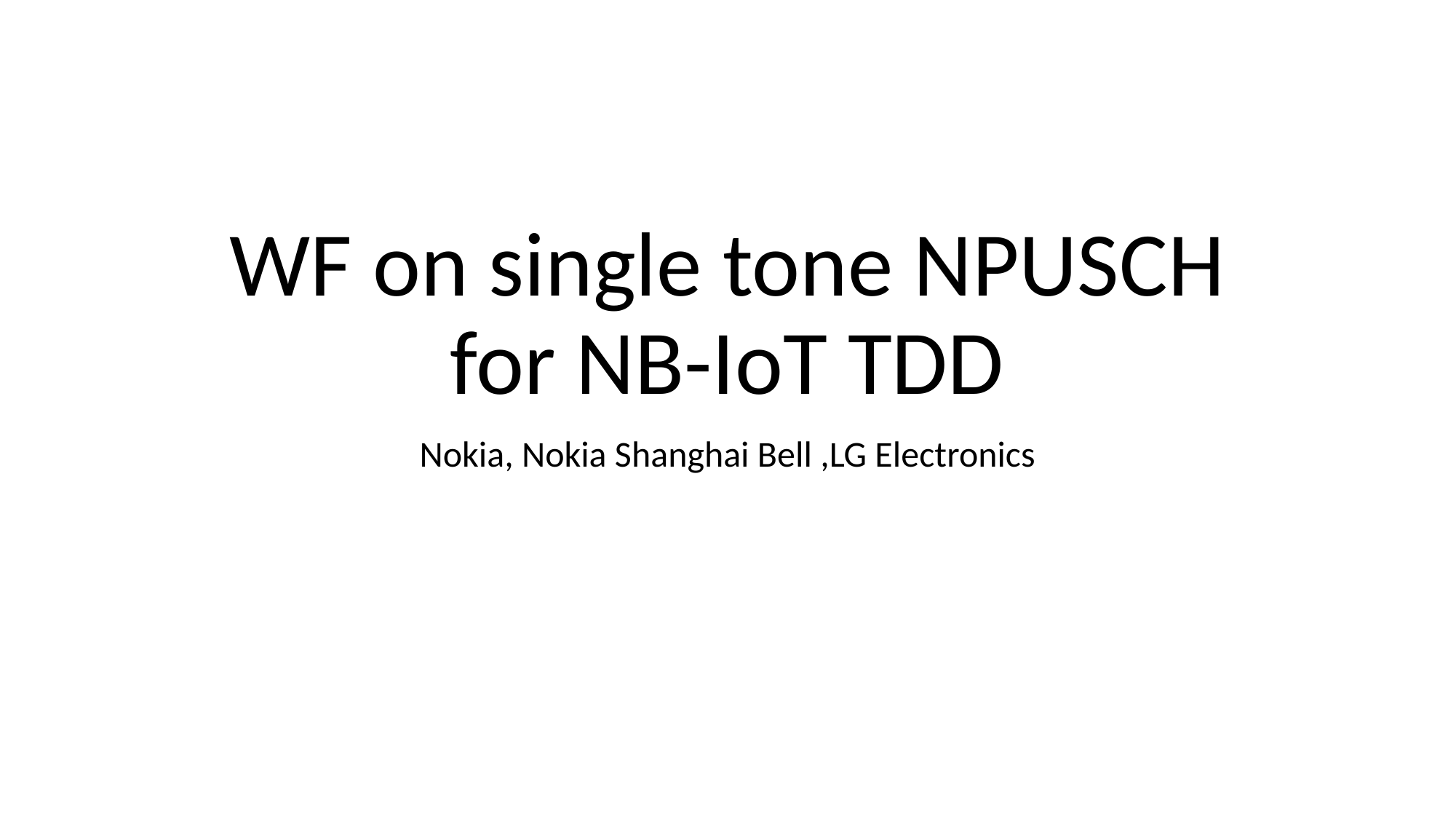

# WF on single tone NPUSCH for NB-IoT TDD
Nokia, Nokia Shanghai Bell ,LG Electronics